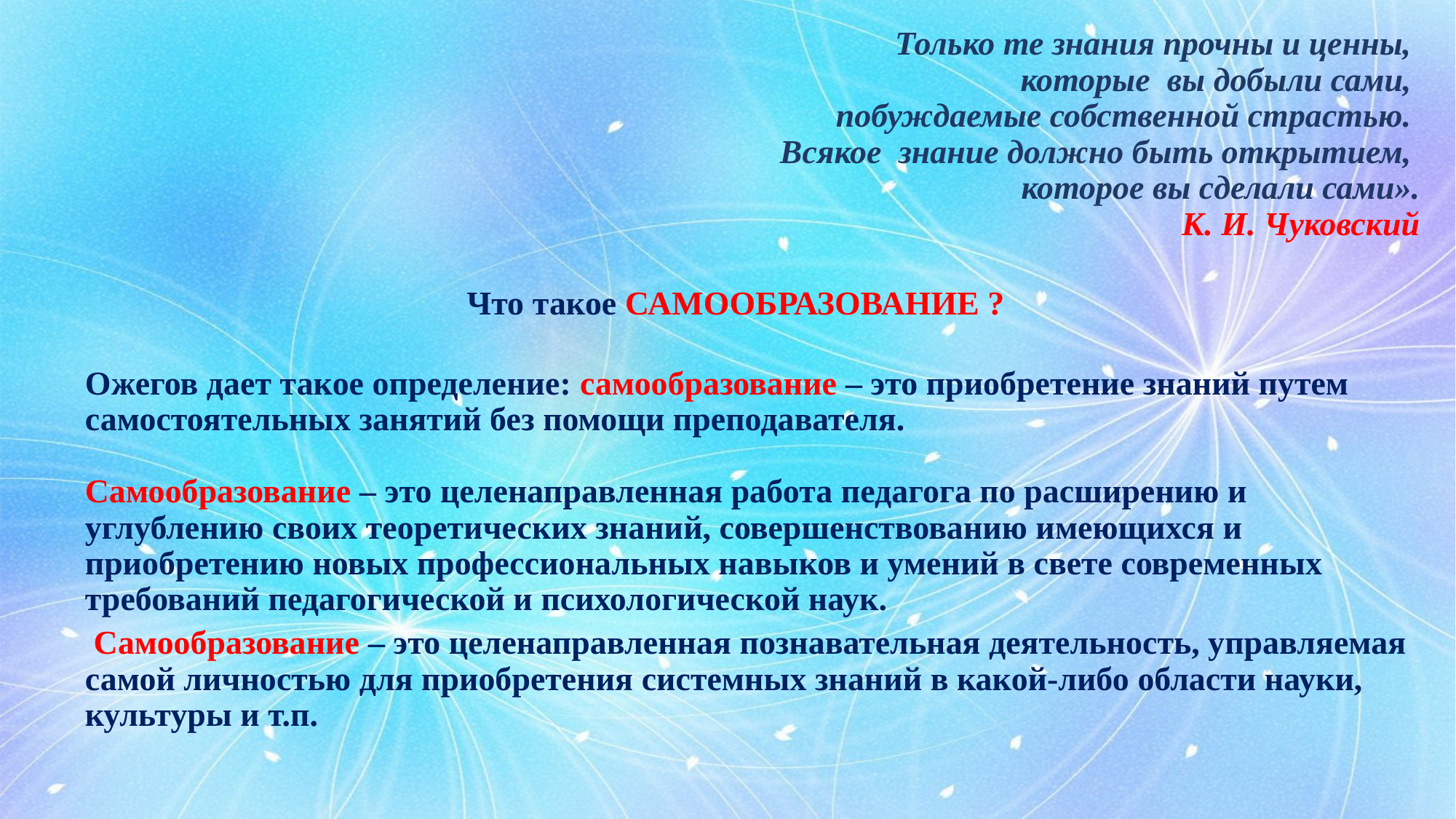

Только те знания прочны и ценны,
которые  вы добыли сами,
побуждаемые собственной страстью.
Всякое  знание должно быть открытием,
которое вы сделали сами».
                                                                           К. И. Чуковский
Что такое САМООБРАЗОВАНИЕ ?
Ожегов дает такое определение: самообразование – это приобретение знаний путем самостоятельных занятий без помощи преподавателя.
Самообразование – это целенаправленная работа педагога по расширению и углублению своих теоретических знаний, совершенствованию имеющихся и приобретению новых профессиональных навыков и умений в свете современных требований педагогической и психологической наук.
    Самообразование – это целенаправленная познавательная деятельность, управляемая самой личностью для приобретения системных знаний в какой-либо области науки, культуры и т.п.